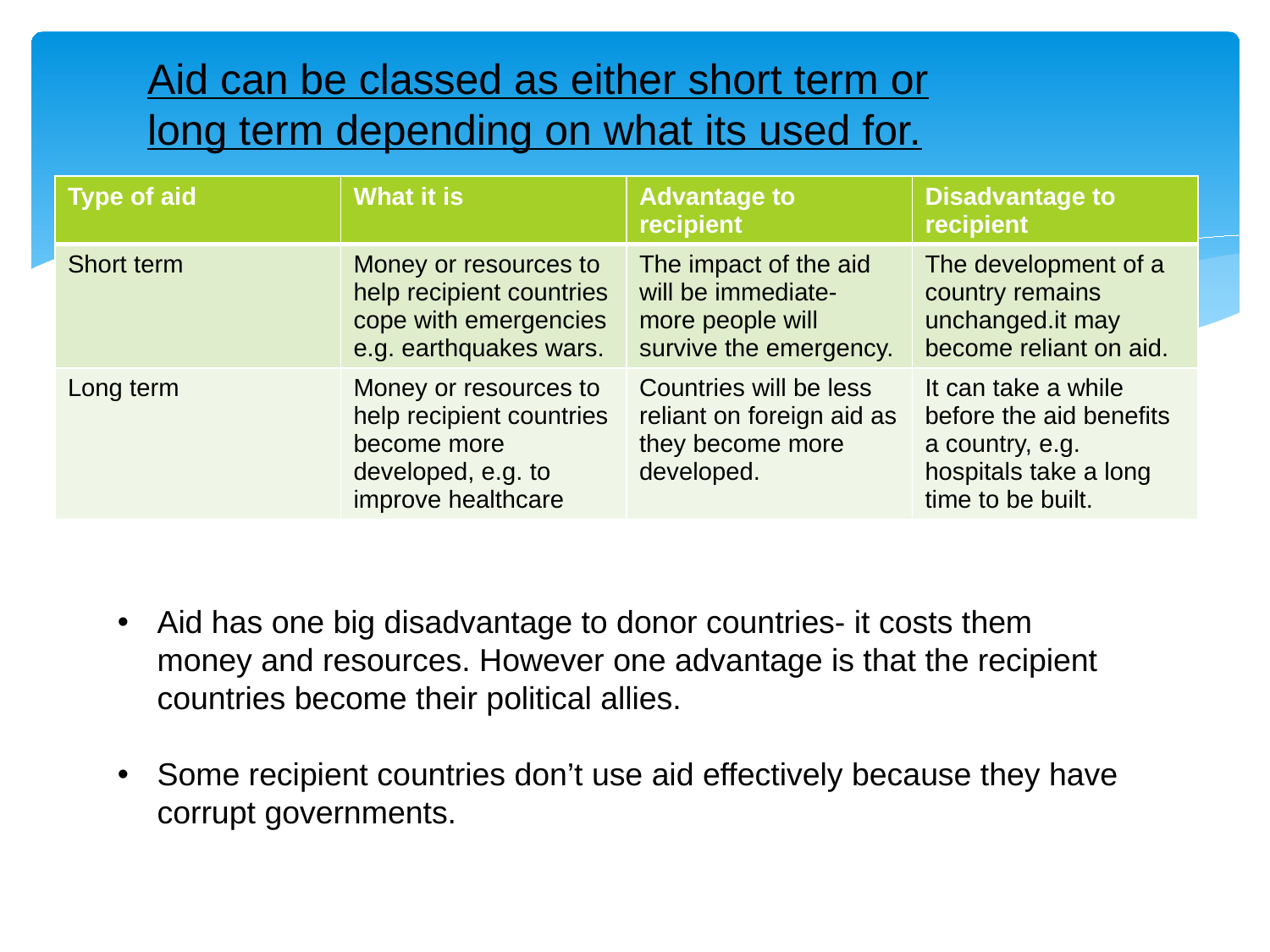

Aid can be classed as either short term or long term depending on what its used for.
#
| Type of aid | What it is | Advantage to recipient | Disadvantage to recipient |
| --- | --- | --- | --- |
| Short term | Money or resources to help recipient countries cope with emergencies e.g. earthquakes wars. | The impact of the aid will be immediate- more people will survive the emergency. | The development of a country remains unchanged.it may become reliant on aid. |
| Long term | Money or resources to help recipient countries become more developed, e.g. to improve healthcare | Countries will be less reliant on foreign aid as they become more developed. | It can take a while before the aid benefits a country, e.g. hospitals take a long time to be built. |
Aid has one big disadvantage to donor countries- it costs them money and resources. However one advantage is that the recipient countries become their political allies.

Some recipient countries don’t use aid effectively because they have corrupt governments.